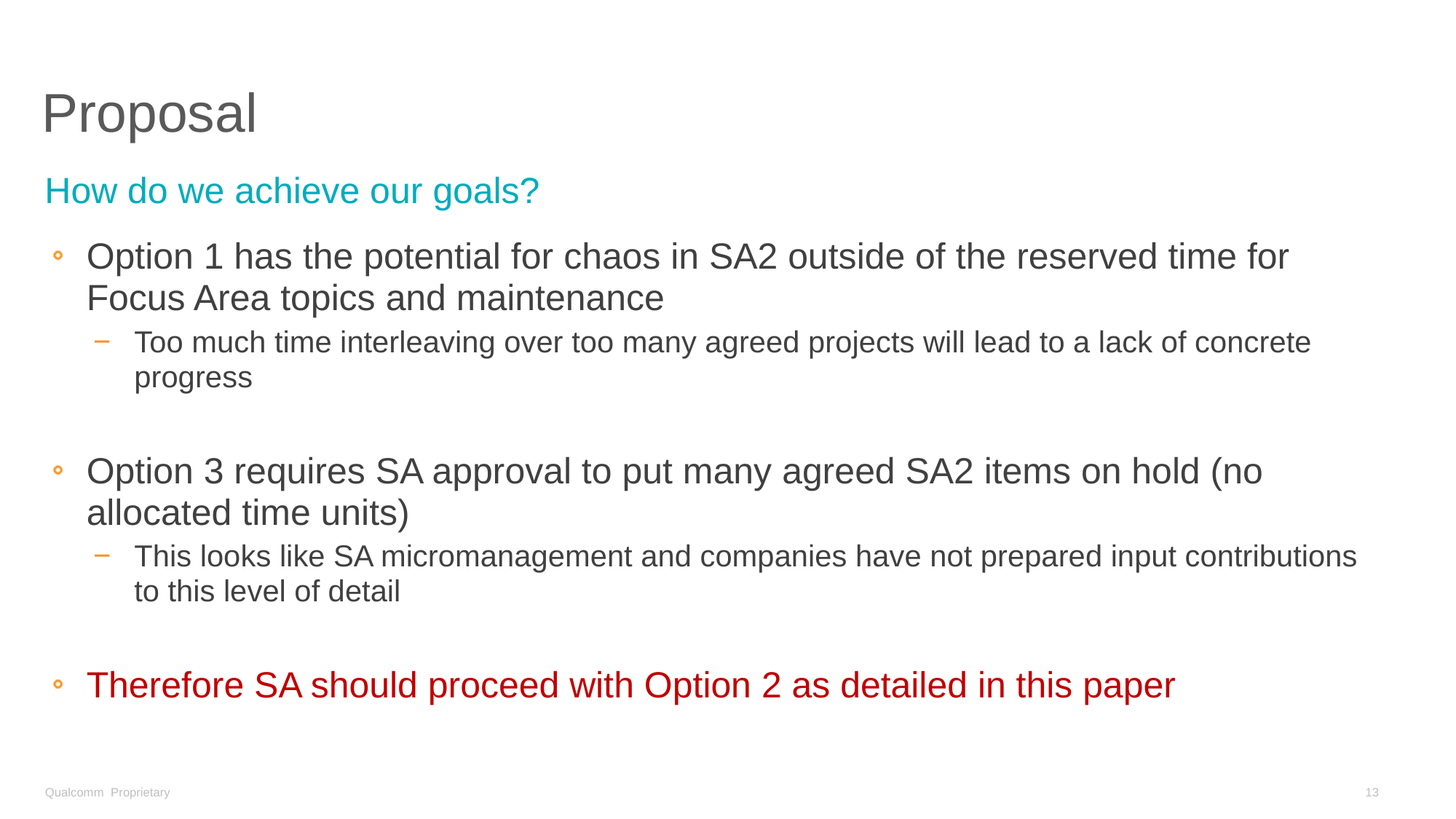

# Proposal
How do we achieve our goals?
Option 1 has the potential for chaos in SA2 outside of the reserved time for Focus Area topics and maintenance
Too much time interleaving over too many agreed projects will lead to a lack of concrete progress

Option 3 requires SA approval to put many agreed SA2 items on hold (no allocated time units)
This looks like SA micromanagement and companies have not prepared input contributions to this level of detail

Therefore SA should proceed with Option 2 as detailed in this paper